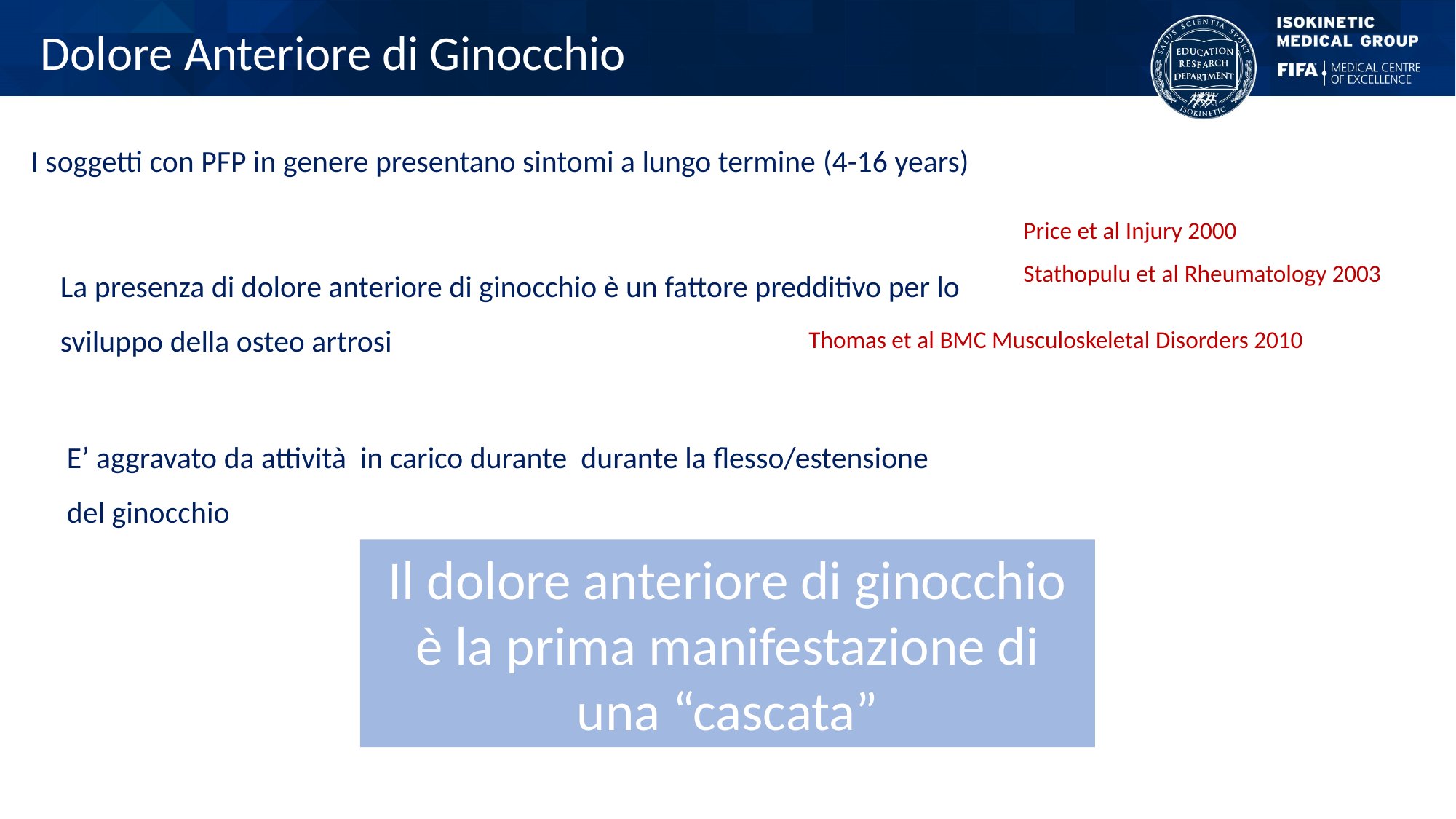

Dolore Anteriore di Ginocchio
I soggetti con PFP in genere presentano sintomi a lungo termine (4-16 years)
Price et al Injury 2000
Stathopulu et al Rheumatology 2003
La presenza di dolore anteriore di ginocchio è un fattore predditivo per lo sviluppo della osteo artrosi
Thomas et al BMC Musculoskeletal Disorders 2010
E’ aggravato da attività  in carico durante  durante la flesso/estensione del ginocchio
Il dolore anteriore di ginocchio è la prima manifestazione di una “cascata”